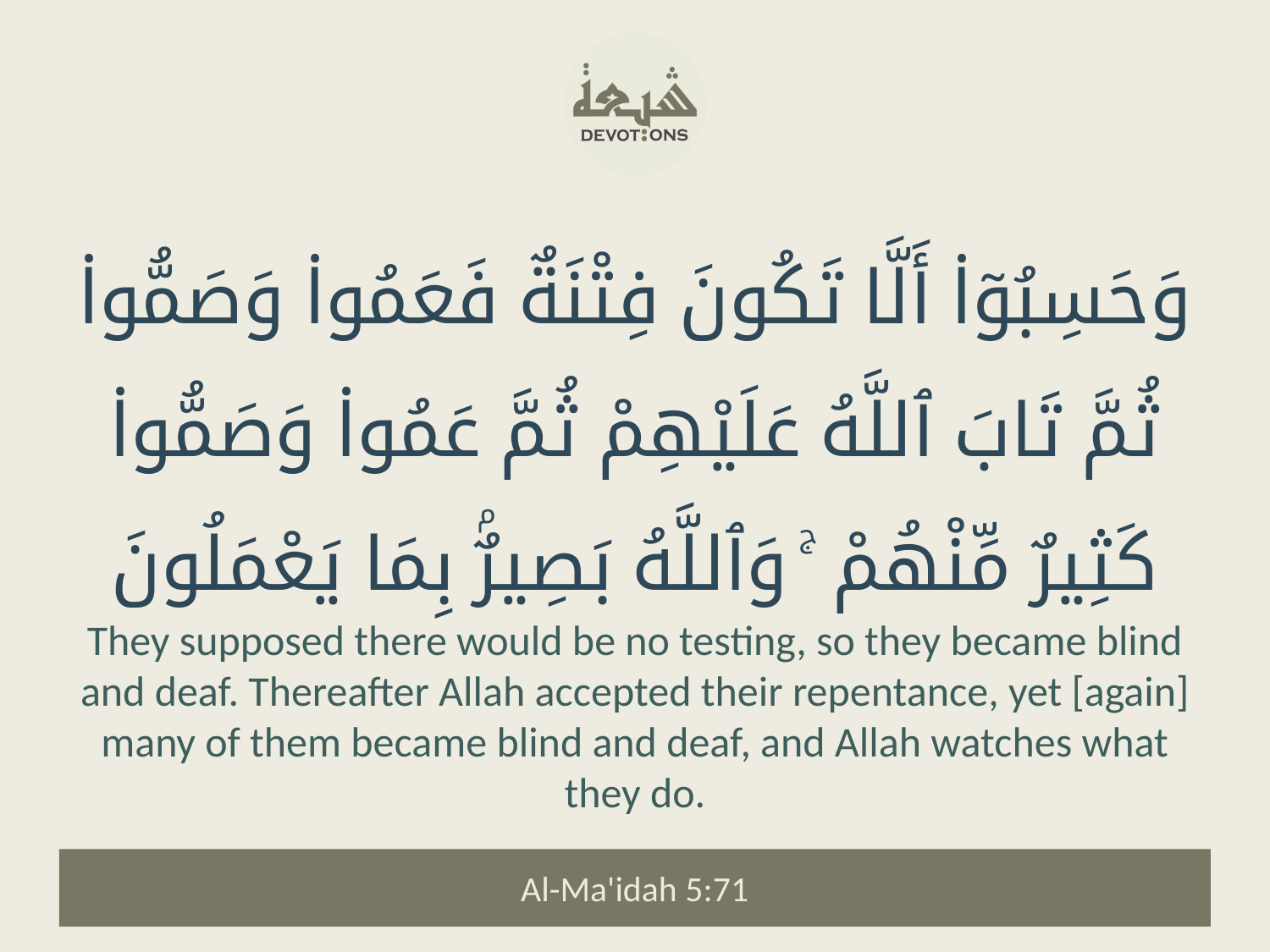

وَحَسِبُوٓا۟ أَلَّا تَكُونَ فِتْنَةٌ فَعَمُوا۟ وَصَمُّوا۟ ثُمَّ تَابَ ٱللَّهُ عَلَيْهِمْ ثُمَّ عَمُوا۟ وَصَمُّوا۟ كَثِيرٌ مِّنْهُمْ ۚ وَٱللَّهُ بَصِيرٌۢ بِمَا يَعْمَلُونَ
They supposed there would be no testing, so they became blind and deaf. Thereafter Allah accepted their repentance, yet [again] many of them became blind and deaf, and Allah watches what they do.
Al-Ma'idah 5:71